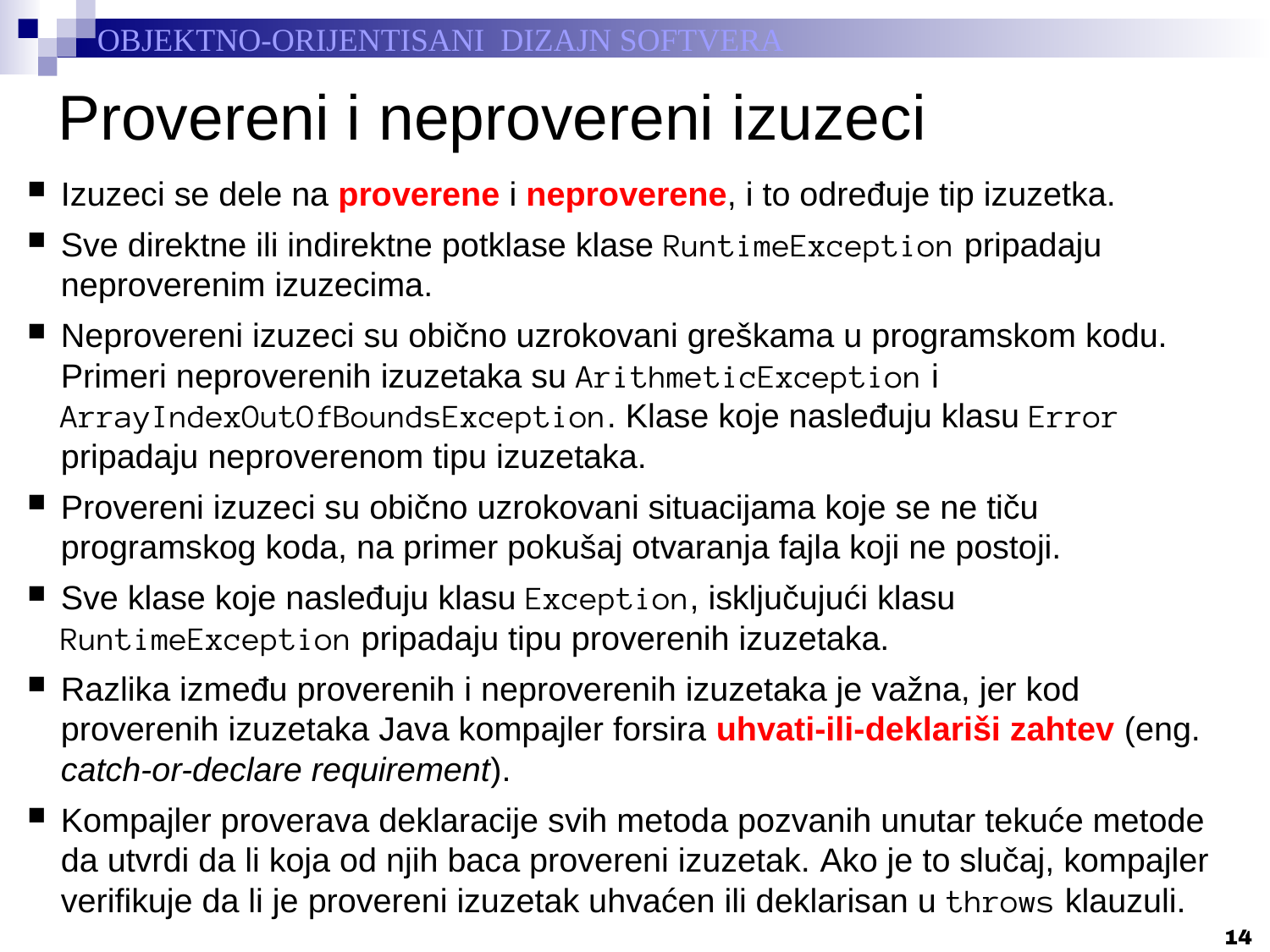

# Provereni i neprovereni izuzeci
Izuzeci se dele na proverene i neproverene, i to određuje tip izuzetka.
Sve direktne ili indirektne potklase klase RuntimeException pripadaju neproverenim izuzecima.
Neprovereni izuzeci su obično uzrokovani greškama u programskom kodu. Primeri neproverenih izuzetaka su ArithmeticException i ArrayIndexOutOfBoundsException. Klase koje nasleđuju klasu Error pripadaju neproverenom tipu izuzetaka.
Provereni izuzeci su obično uzrokovani situacijama koje se ne tiču programskog koda, na primer pokušaj otvaranja fajla koji ne postoji.
Sve klase koje nasleđuju klasu Exception, isključujući klasu RuntimeException pripadaju tipu proverenih izuzetaka.
Razlika između proverenih i neproverenih izuzetaka je važna, jer kod proverenih izuzetaka Java kompajler forsira uhvati-ili-deklariši zahtev (eng. catch-or-declare requirement).
Kompajler proverava deklaracije svih metoda pozvanih unutar tekuće metode da utvrdi da li koja od njih baca provereni izuzetak. Ako je to slučaj, kompajler verifikuje da li je provereni izuzetak uhvaćen ili deklarisan u throws klauzuli.
14